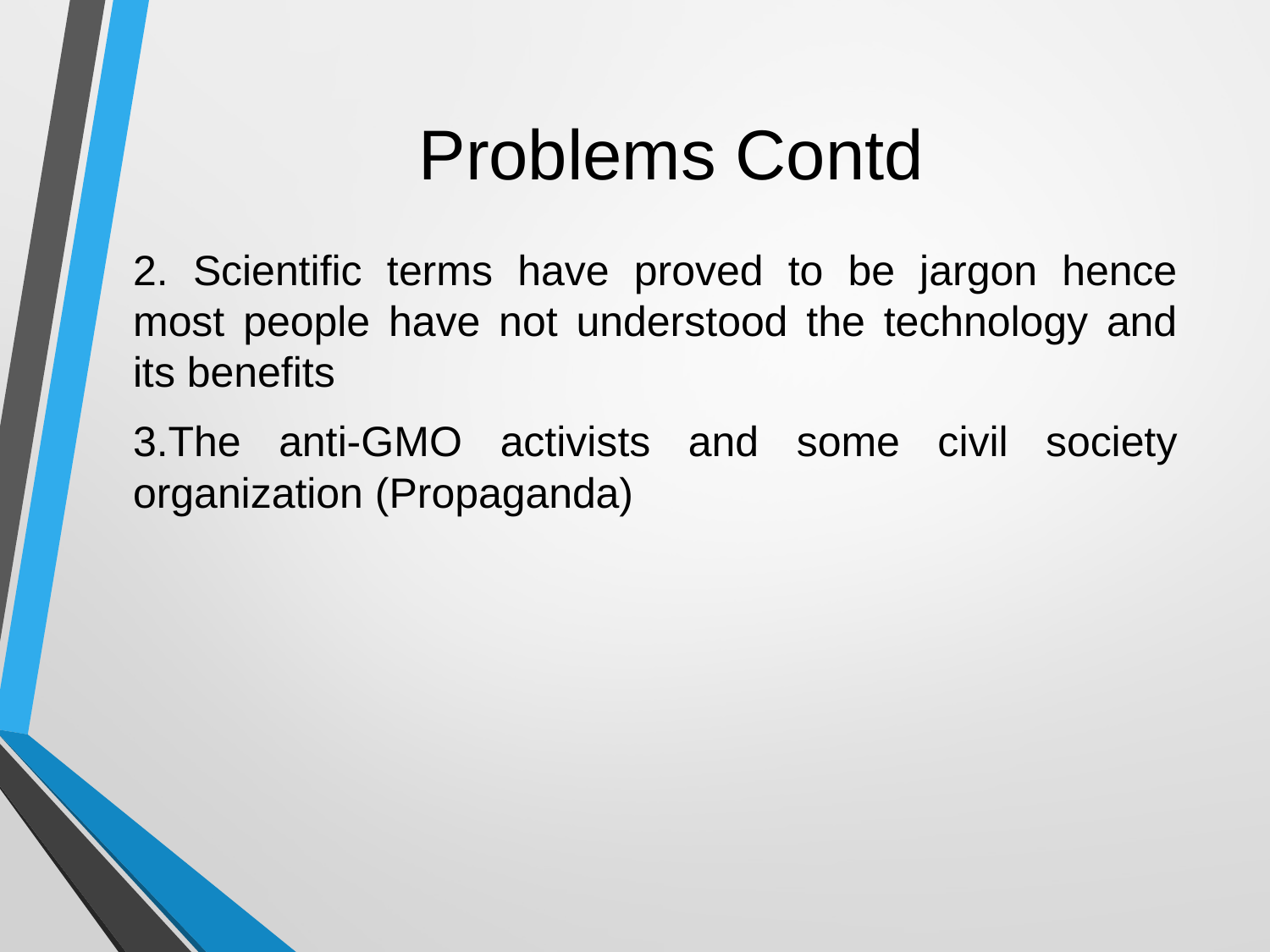

# Problems Contd
2. Scientific terms have proved to be jargon hence most people have not understood the technology and its benefits
3.The anti-GMO activists and some civil society organization (Propaganda)